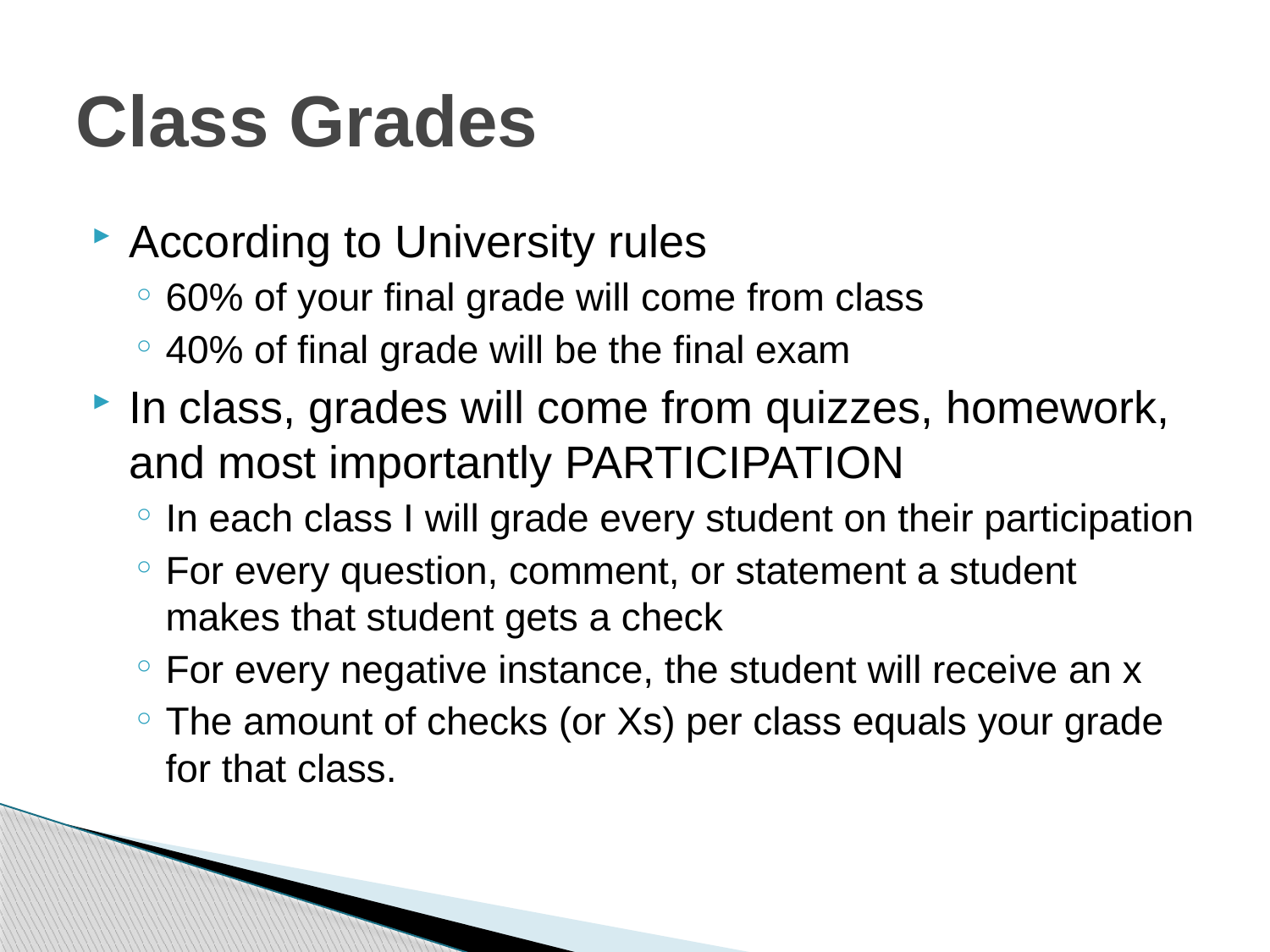

# Class Grades
According to University rules
60% of your final grade will come from class
40% of final grade will be the final exam
In class, grades will come from quizzes, homework, and most importantly PARTICIPATION
In each class I will grade every student on their participation
For every question, comment, or statement a student makes that student gets a check
For every negative instance, the student will receive an x
The amount of checks (or Xs) per class equals your grade for that class.